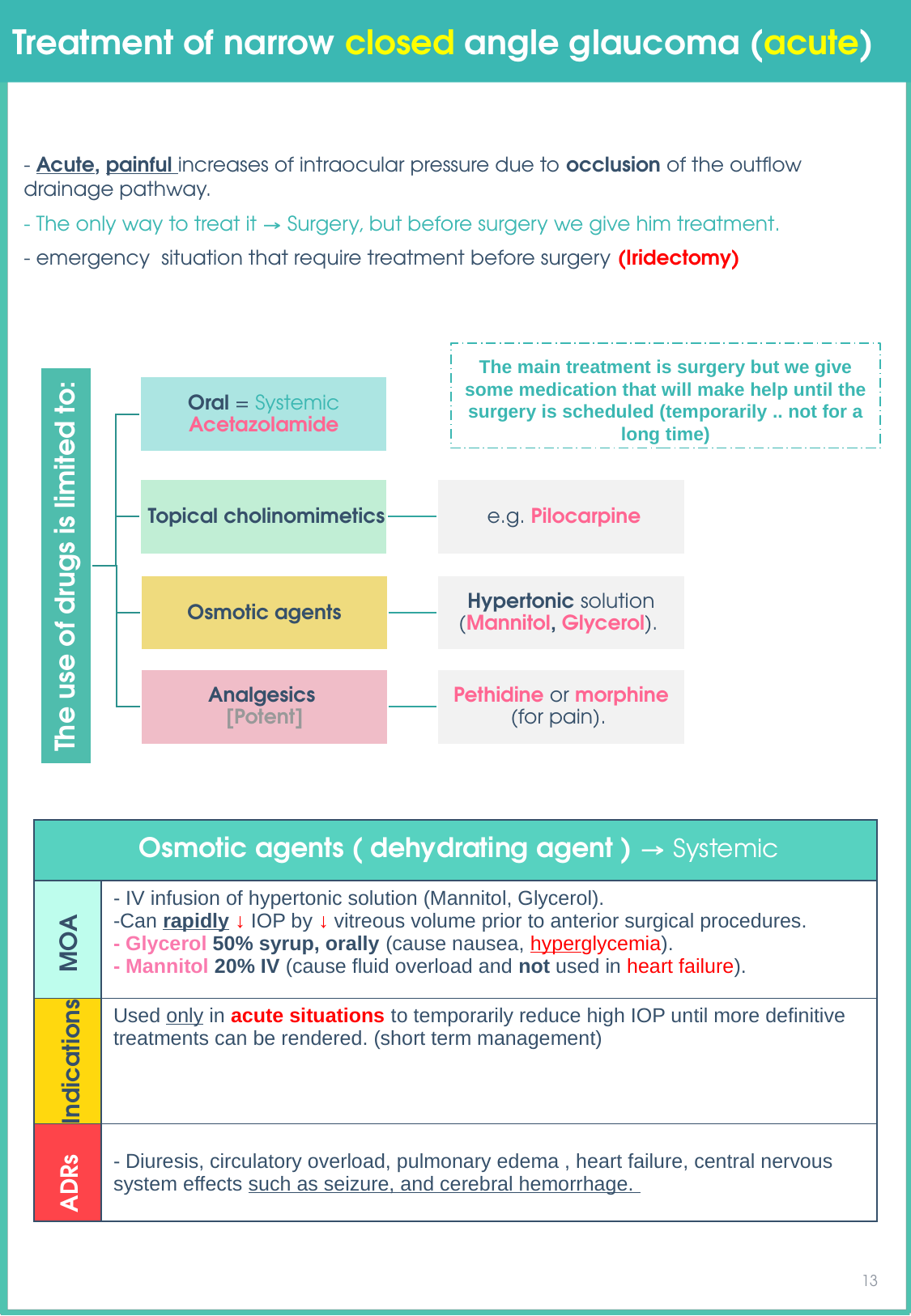

Treatment of narrow closed angle glaucoma (acute)
Treatment of narrow closed angle glaucoma (acute)
- Acute, painful increases of intraocular pressure due to occlusion of the outflow drainage pathway.
- The only way to treat it → Surgery, but before surgery we give him treatment.
- emergency  situation that require treatment before surgery (Iridectomy)
The main treatment is surgery but we give some medication that will make help until the surgery is scheduled (temporarily .. not for a long time)

Oral = Systemic Acetazolamide

Topical cholinomimetics

e.g. Pilocarpine

The use of drugs is limited to:

Osmotic agents

Hypertonic solution (Mannitol, Glycerol).

Analgesics
[Potent]

Pethidine or morphine (for pain).

| Osmotic agents ( dehydrating agent ) → Systemic |  |
| --- | --- |
|  | - IV infusion of hypertonic solution (Mannitol, Glycerol). -Can rapidly ↓ IOP by ↓ vitreous volume prior to anterior surgical procedures. - Glycerol 50% syrup, orally (cause nausea, hyperglycemia). - Mannitol 20% IV (cause fluid overload and not used in heart failure). |
|  | Used only in acute situations to temporarily reduce high IOP until more definitive treatments can be rendered. (short term management) |
|  | - Diuresis, circulatory overload, pulmonary edema , heart failure, central nervous system effects such as seizure, and cerebral hemorrhage. |
MOA

Indications
ADRs
13